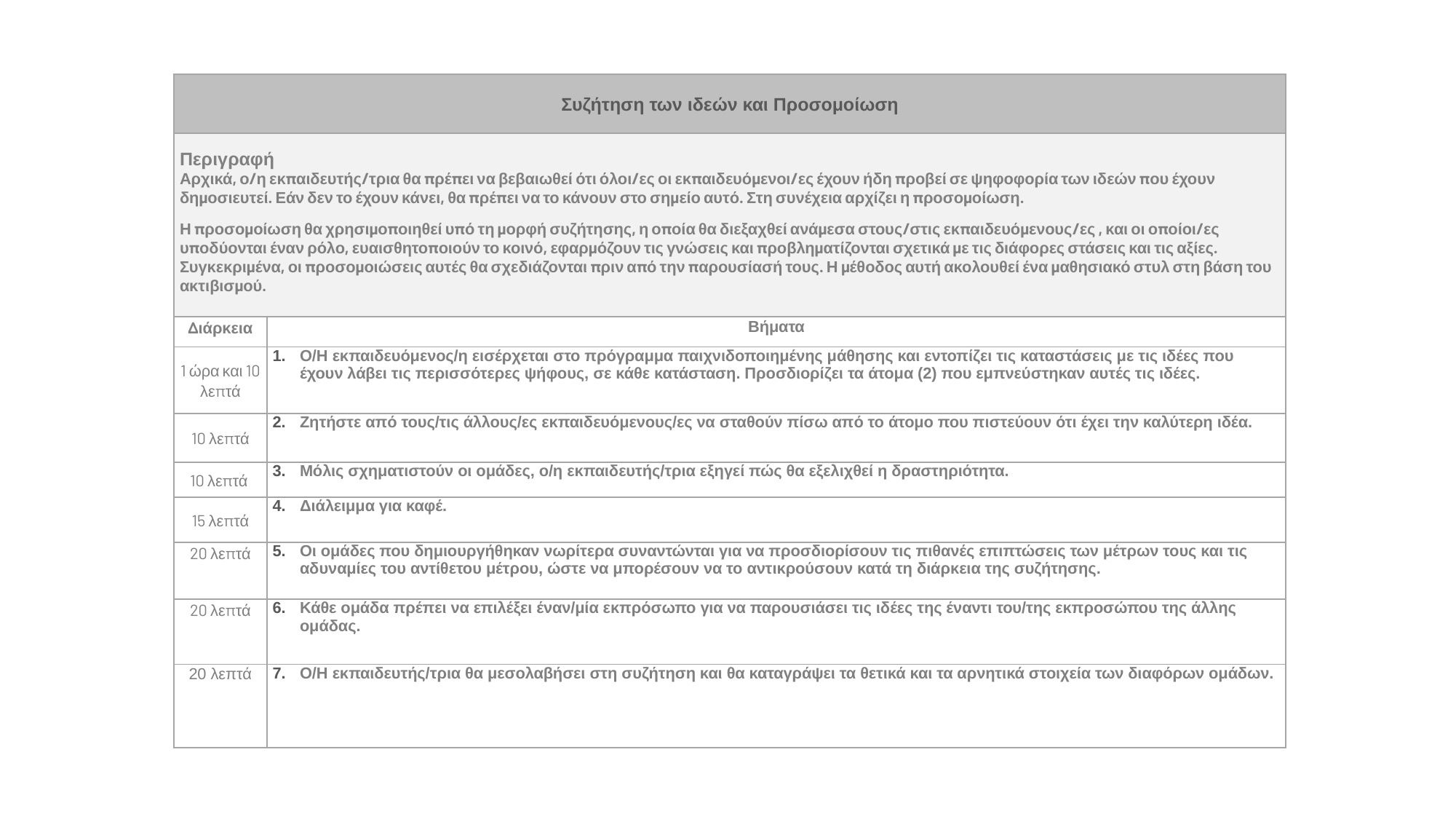

| Συζήτηση των ιδεών και Προσομοίωση |  |
| --- | --- |
| Περιγραφή Αρχικά, ο/η εκπαιδευτής/τρια θα πρέπει να βεβαιωθεί ότι όλοι/ες οι εκπαιδευόμενοι/ες έχουν ήδη προβεί σε ψηφοφορία των ιδεών που έχουν δημοσιευτεί. Εάν δεν το έχουν κάνει, θα πρέπει να το κάνουν στο σημείο αυτό. Στη συνέχεια αρχίζει η προσομοίωση. Η προσομοίωση θα χρησιμοποιηθεί υπό τη μορφή συζήτησης, η οποία θα διεξαχθεί ανάμεσα στους/στις εκπαιδευόμενους/ες , και οι οποίοι/ες υποδύονται έναν ρόλο, ευαισθητοποιούν το κοινό, εφαρμόζουν τις γνώσεις και προβληματίζονται σχετικά με τις διάφορες στάσεις και τις αξίες. Συγκεκριμένα, οι προσομοιώσεις αυτές θα σχεδιάζονται πριν από την παρουσίασή τους. Η μέθοδος αυτή ακολουθεί ένα μαθησιακό στυλ στη βάση του ακτιβισμού. |  |
| Διάρκεια | Βήματα |
| 1 ώρα και 10 λεπτά | Ο/Η εκπαιδευόμενος/η εισέρχεται στο πρόγραμμα παιχνιδοποιημένης μάθησης και εντοπίζει τις καταστάσεις με τις ιδέες που έχουν λάβει τις περισσότερες ψήφους, σε κάθε κατάσταση. Προσδιορίζει τα άτομα (2) που εμπνεύστηκαν αυτές τις ιδέες. |
| 10 λεπτά | Ζητήστε από τους/τις άλλους/ες εκπαιδευόμενους/ες να σταθούν πίσω από το άτομο που πιστεύουν ότι έχει την καλύτερη ιδέα. |
| 10 λεπτά | Μόλις σχηματιστούν οι ομάδες, ο/η εκπαιδευτής/τρια εξηγεί πώς θα εξελιχθεί η δραστηριότητα. |
| 15 λεπτά | Διάλειμμα για καφέ. |
| 20 λεπτά | Οι ομάδες που δημιουργήθηκαν νωρίτερα συναντώνται για να προσδιορίσουν τις πιθανές επιπτώσεις των μέτρων τους και τις αδυναμίες του αντίθετου μέτρου, ώστε να μπορέσουν να το αντικρούσουν κατά τη διάρκεια της συζήτησης. |
| 20 λεπτά | Κάθε ομάδα πρέπει να επιλέξει έναν/μία εκπρόσωπο για να παρουσιάσει τις ιδέες της έναντι του/της εκπροσώπου της άλλης ομάδας. |
| 20 λεπτά | Ο/Η εκπαιδευτής/τρια θα μεσολαβήσει στη συζήτηση και θα καταγράψει τα θετικά και τα αρνητικά στοιχεία των διαφόρων ομάδων. |